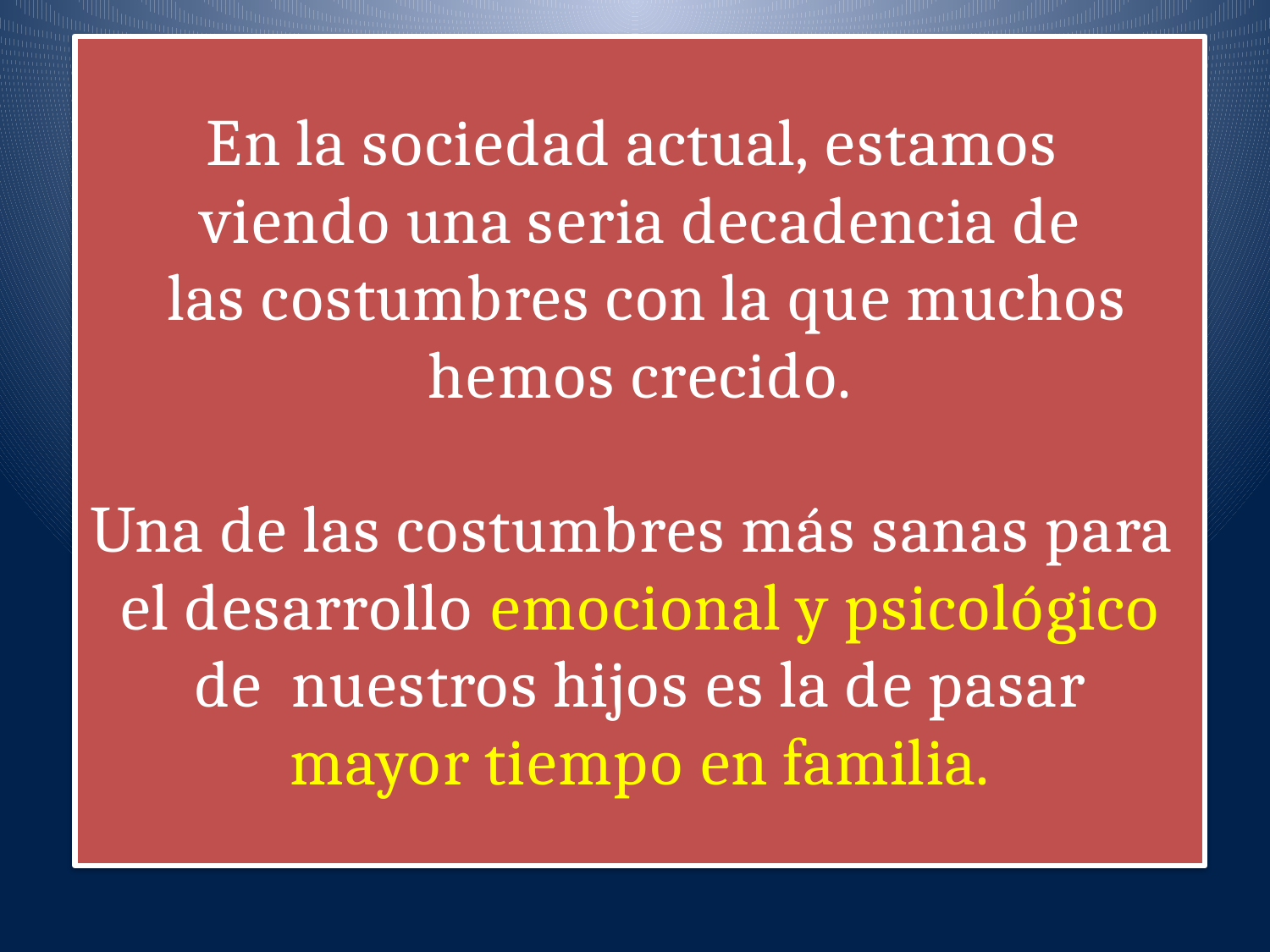

# En la sociedad actual, estamos viendo una seria decadencia de las costumbres con la que muchos hemos crecido. Una de las costumbres más sanas para el desarrollo emocional y psicológico de  nuestros hijos es la de pasar mayor tiempo en familia.